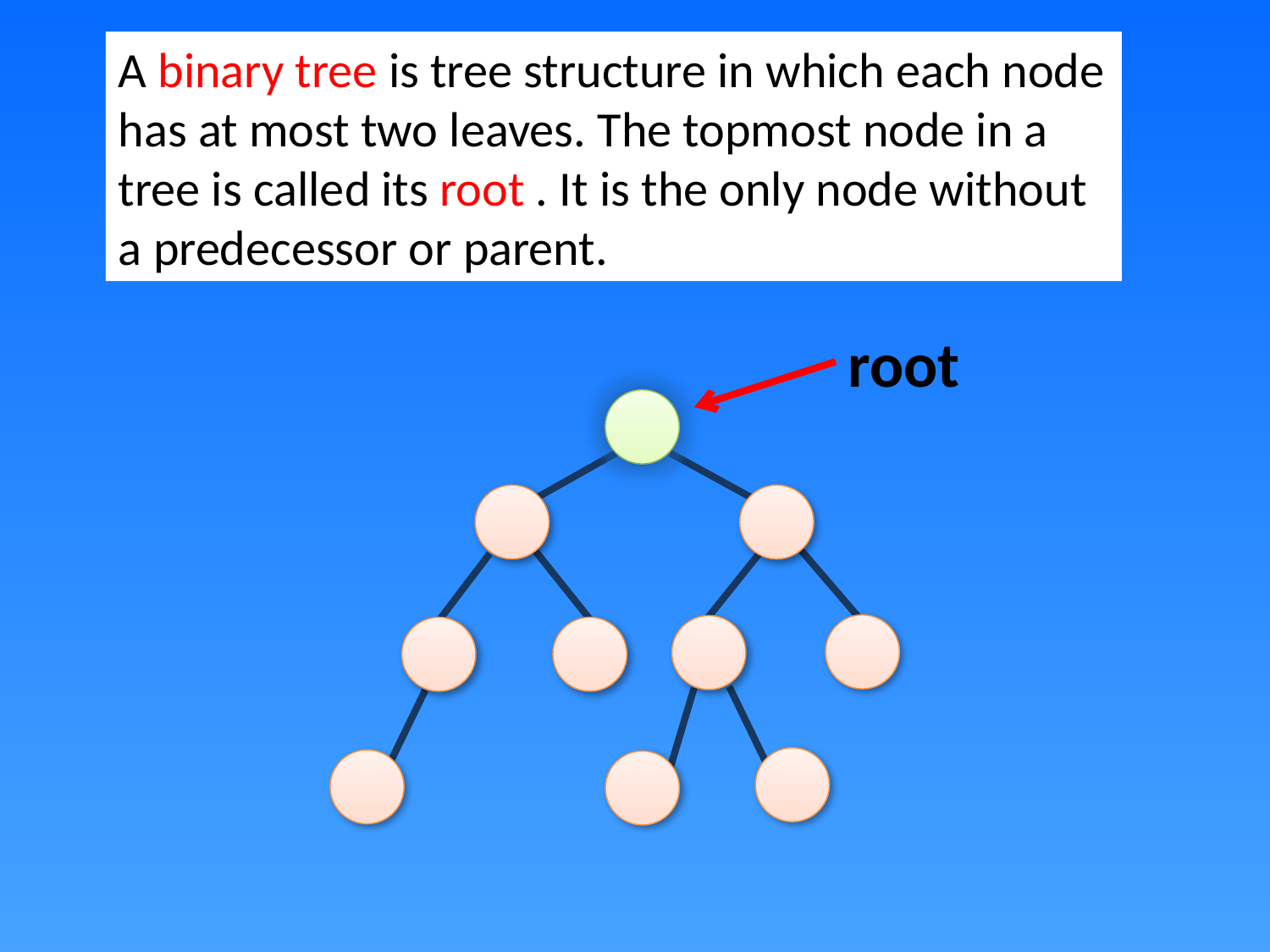

A binary tree is tree structure in which each node has at most two leaves. The topmost node in a tree is called its root . It is the only node without a predecessor or parent.
root